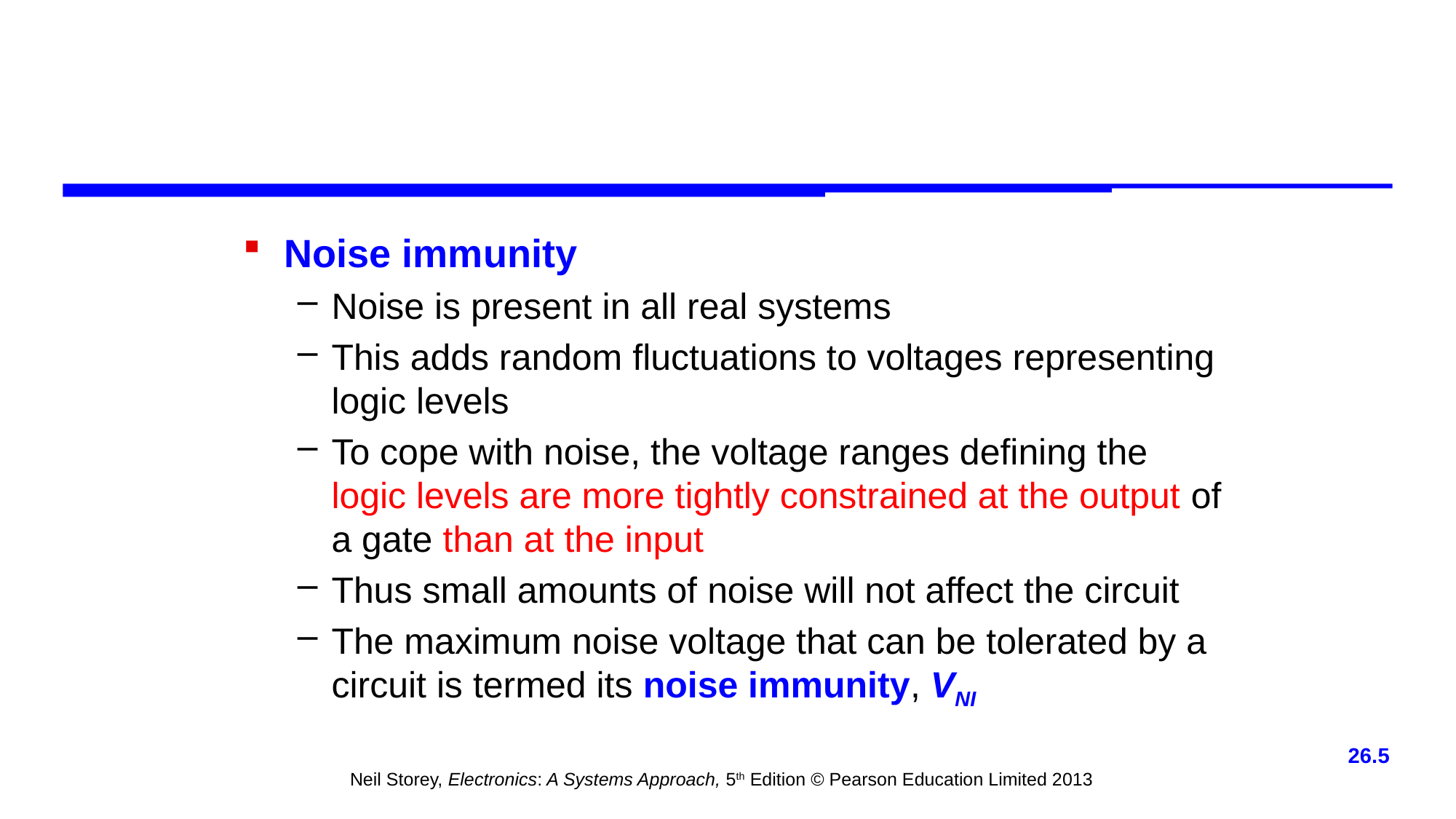

Noise immunity
Noise is present in all real systems
This adds random fluctuations to voltages representing logic levels
To cope with noise, the voltage ranges defining the logic levels are more tightly constrained at the output of a gate than at the input
Thus small amounts of noise will not affect the circuit
The maximum noise voltage that can be tolerated by a circuit is termed its noise immunity, VNI